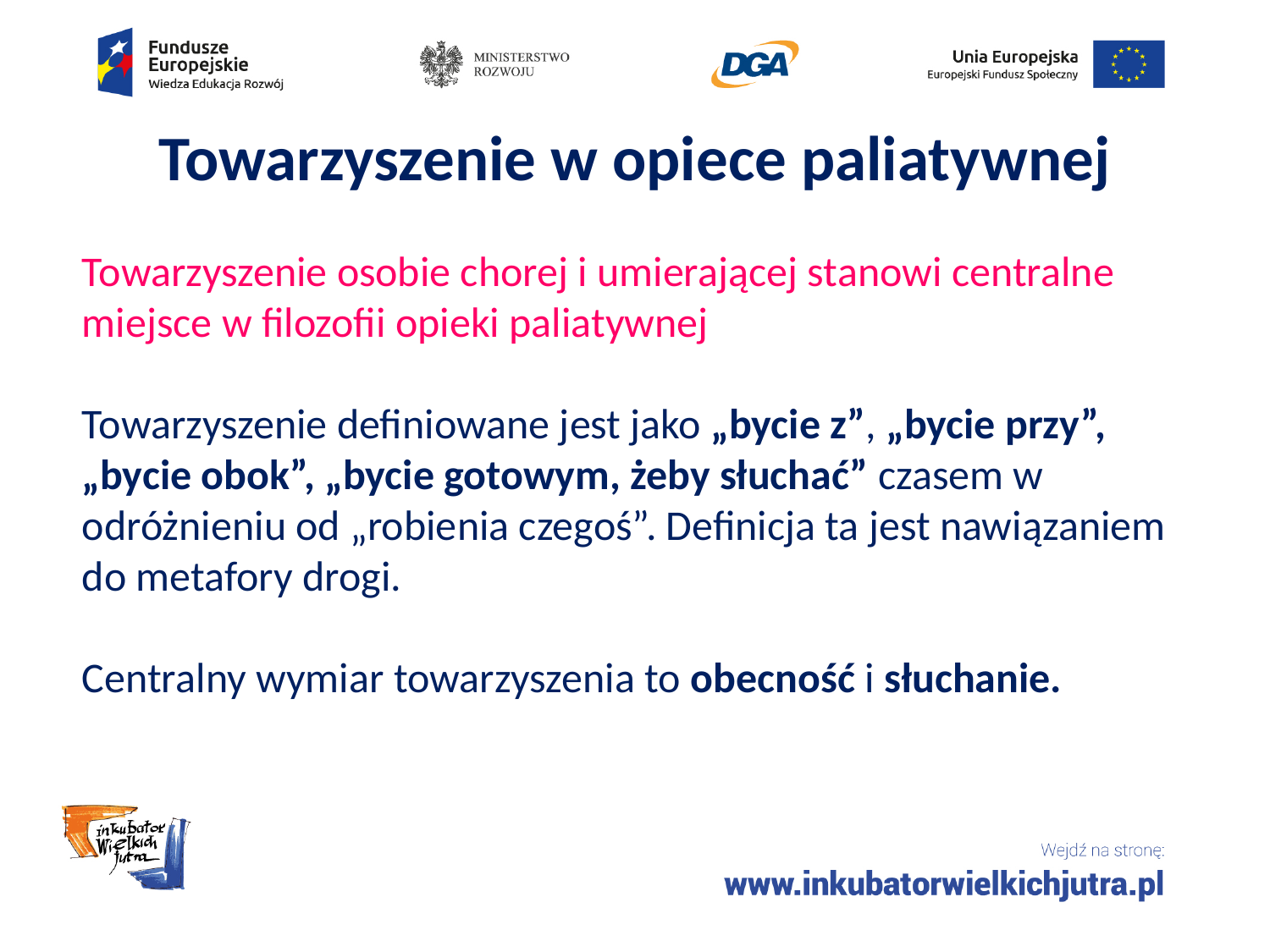

# Towarzyszenie w opiece paliatywnej
Towarzyszenie osobie chorej i umierającej stanowi centralne miejsce w filozofii opieki paliatywnej

Towarzyszenie definiowane jest jako „bycie z”, „bycie przy”, „bycie obok”, „bycie gotowym, żeby słuchać” czasem w odróżnieniu od „robienia czegoś”. Definicja ta jest nawiązaniem do metafory drogi.

Centralny wymiar towarzyszenia to obecność i słuchanie.